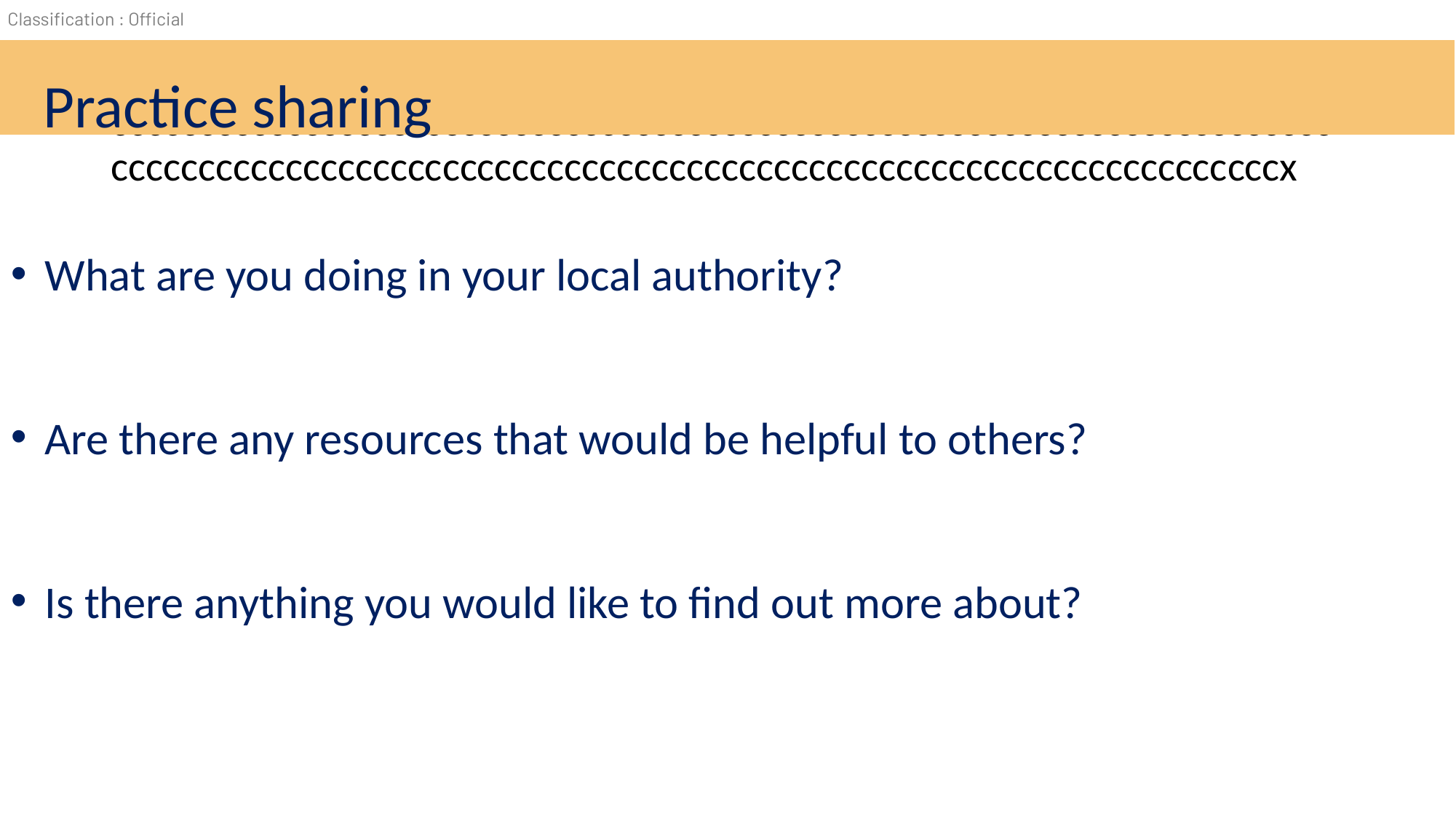

# dccccccccccccccccccccccccccccccccccccccccccccccccccccccccccccccccccccccccccccccccccccccccccccccccccccccccccccccccccccccccccccccccccccccccccccccccccccccccccccccccccccccccccccccccccccccccccccccccccccccccccccccx
Practice sharing

What are you doing in your local authority?

Are there any resources that would be helpful to others?

Is there anything you would like to find out more about?